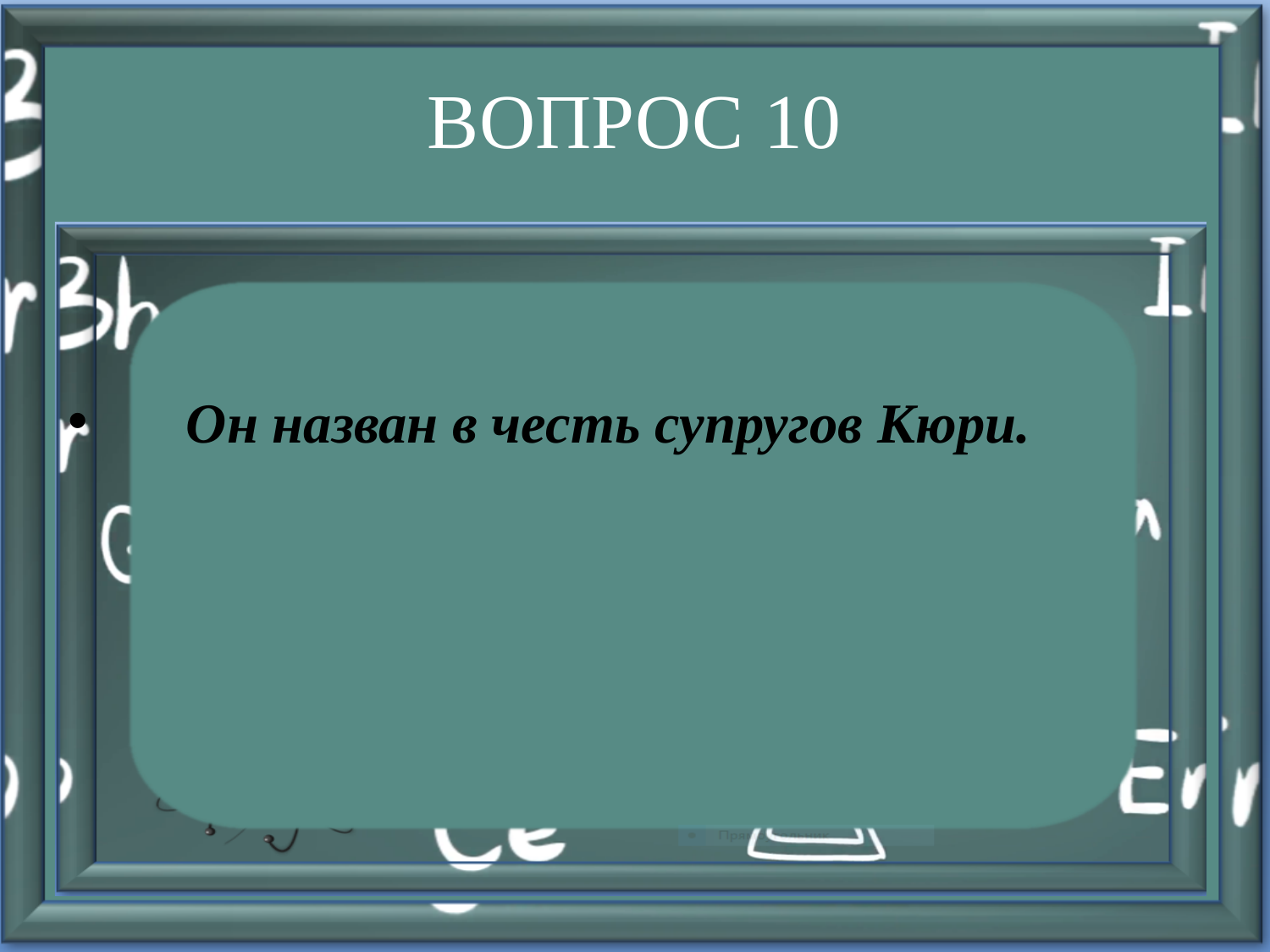

# ВОПРОС 10

     Он назван в честь супругов Кюри.